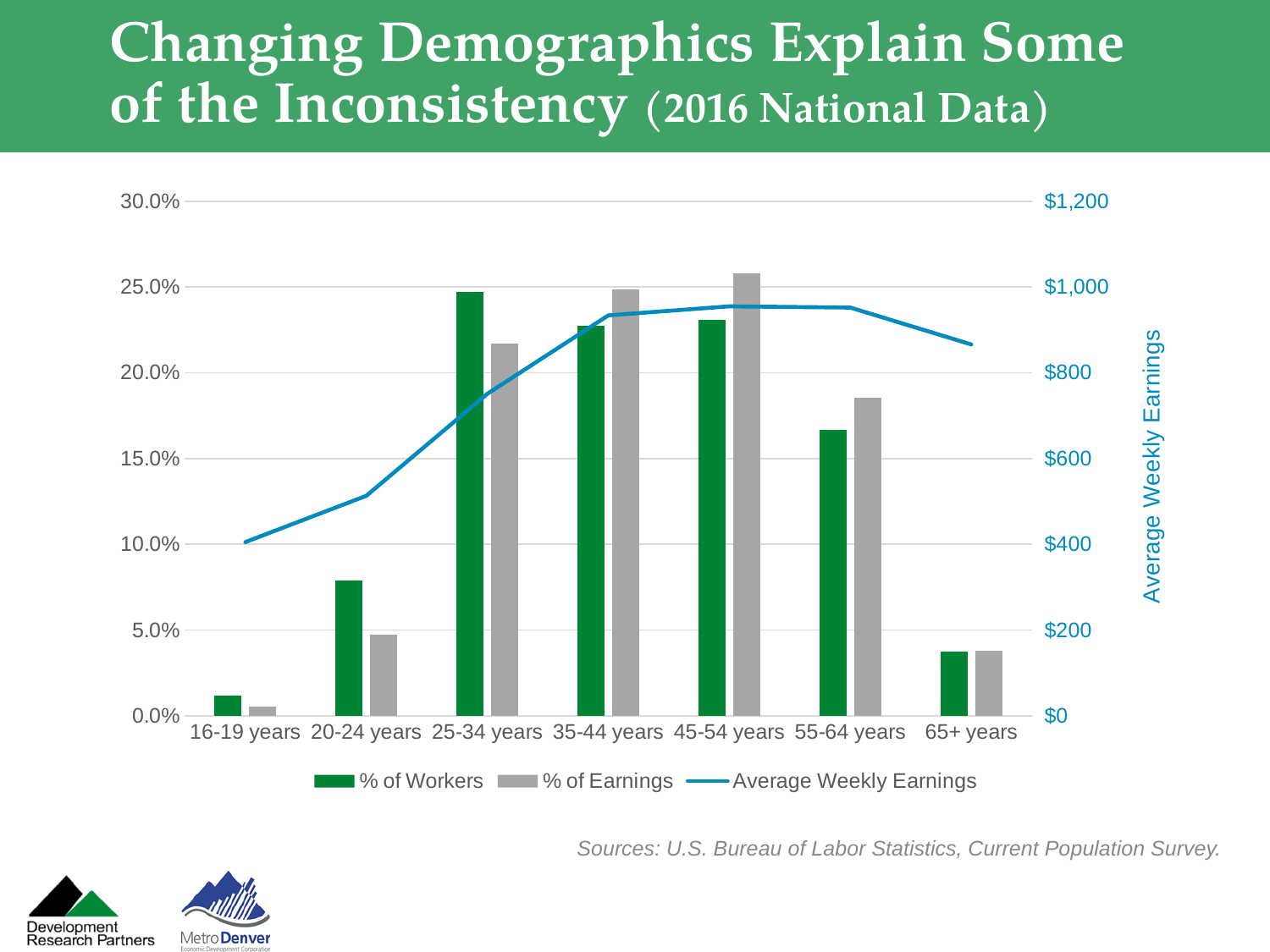

# Changing Demographics Explain Some of the Inconsistency (2016 National Data)

### Chart

| Category | % of Workers | % of Earnings | Average Weekly Earnings |
|---|---|---|---|
| 16-19 years | 0.011603100161129164 | 0.0054984126281963685 | 405.0 |
| 20-24 years | 0.07908831498501229 | 0.04747204622060163 | 513.0 |
| 25-34 years | 0.24714873392083966 | 0.21717338018166896 | 751.0 |
| 35-44 years | 0.22759719509231172 | 0.24872649256000928 | 934.0 |
| 45-54 years | 0.2309097946728358 | 0.2580203681775729 | 955.0 |
| 55-64 years | 0.16649413543851438 | 0.1854573940034025 | 952.0 |
| 65+ years | 0.037158725729357016 | 0.03765190622854836 | 866.0 |
Sources: U.S. Bureau of Labor Statistics, Current Population Survey.